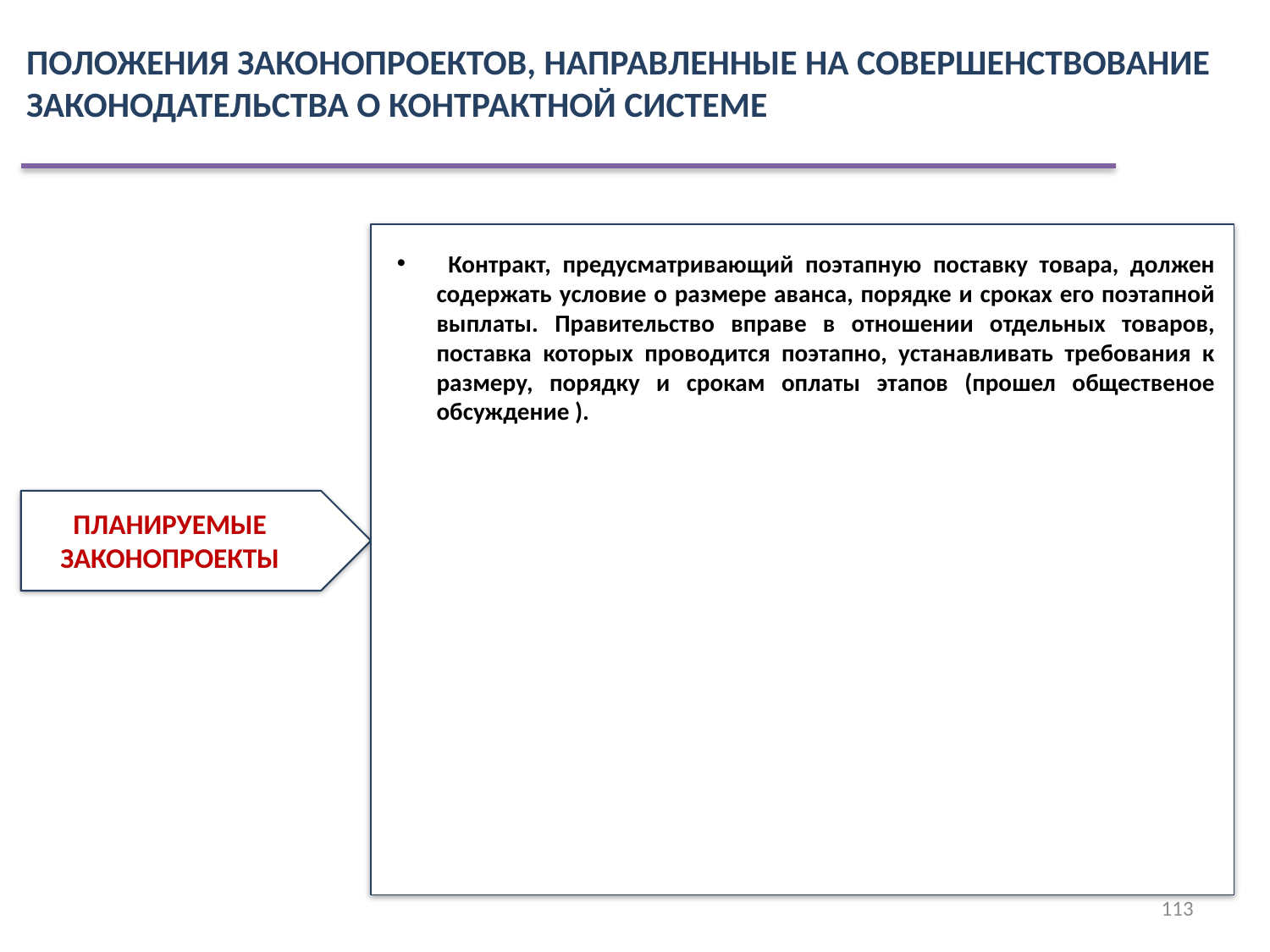

ПОЛОЖЕНИЯ ЗАКОНОПРОЕКТОВ, НАПРАВЛЕННЫЕ НА СОВЕРШЕНСТВОВАНИЕ ЗАКОНОДАТЕЛЬСТВА О КОНТРАКТНОЙ СИСТЕМЕ

 Контракт, предусматривающий поэтапную поставку товара, должен содержать условие о размере аванса, порядке и сроках его поэтапной выплаты. Правительство вправе в отношении отдельных товаров, поставка которых проводится поэтапно, устанавливать требования к размеру, порядку и срокам оплаты этапов (прошел общественое обсуждение ).

ПЛАНИРУЕМЫЕ ЗАКОНОПРОЕКТЫ
113